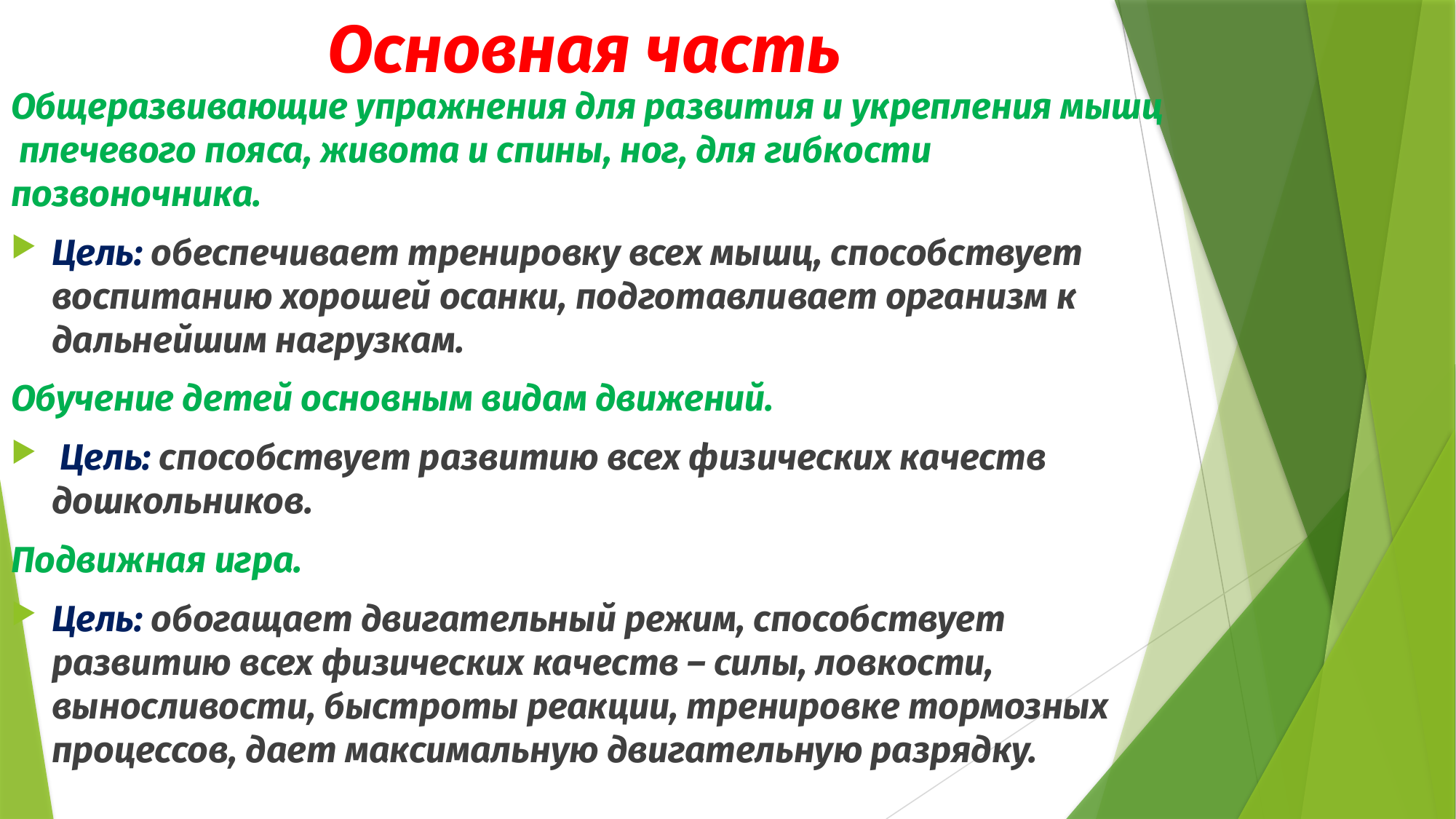

# Основная часть
Общеразвивающие упражнения для развития и укрепления мышц    плечевого пояса, живота и спины, ног, для гибкости позвоночника.
Цель: обеспечивает тренировку всех мышц, способствует воспитанию хорошей осанки, подготавливает организм к дальнейшим нагрузкам.
Обучение детей основным видам движений.
 Цель: способствует развитию всех физических качеств дошкольников.
Подвижная игра.
Цель: обогащает двигательный режим, способствует развитию всех физических качеств – силы, ловкости, выносливости, быстроты реакции, тренировке тормозных процессов, дает максимальную двигательную разрядку.